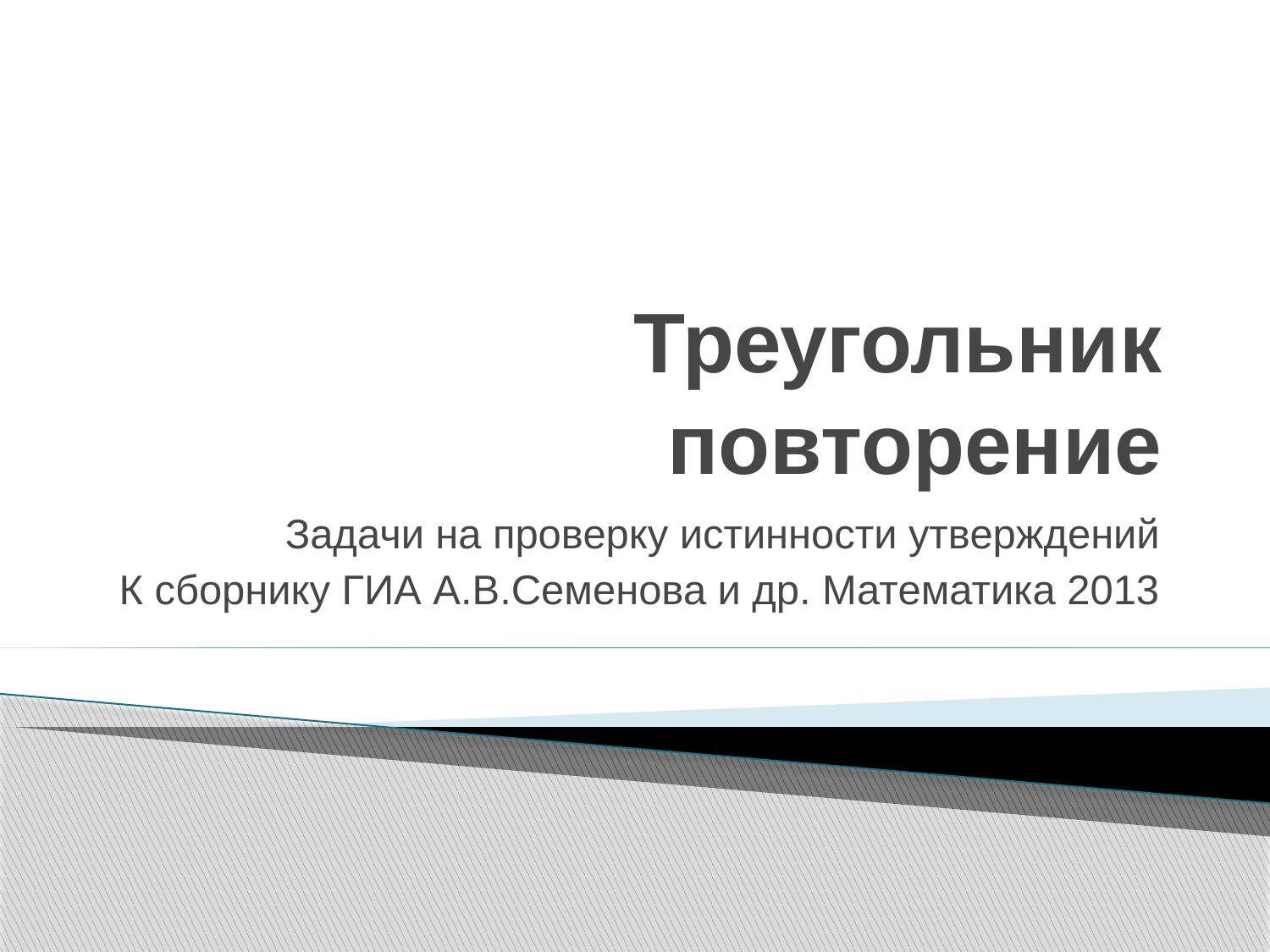

# Треугольник повторение
Задачи на проверку истинности утверждений
К сборнику ГИА А.В.Семенова и др. Математика 2013